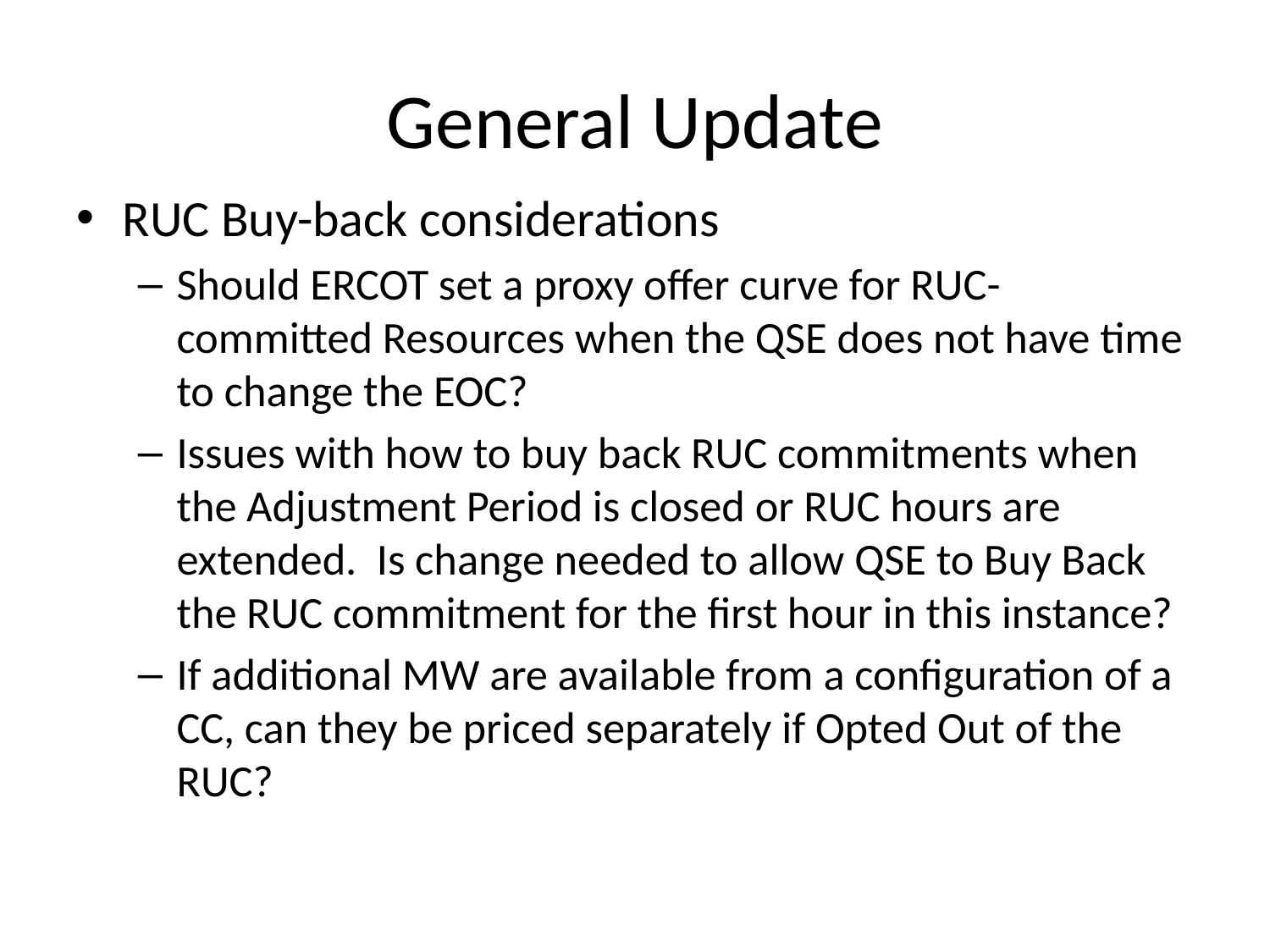

# General Update
RUC Buy-back considerations
Should ERCOT set a proxy offer curve for RUC-committed Resources when the QSE does not have time to change the EOC?
Issues with how to buy back RUC commitments when the Adjustment Period is closed or RUC hours are extended.  Is change needed to allow QSE to Buy Back the RUC commitment for the first hour in this instance?
If additional MW are available from a configuration of a CC, can they be priced separately if Opted Out of the RUC?